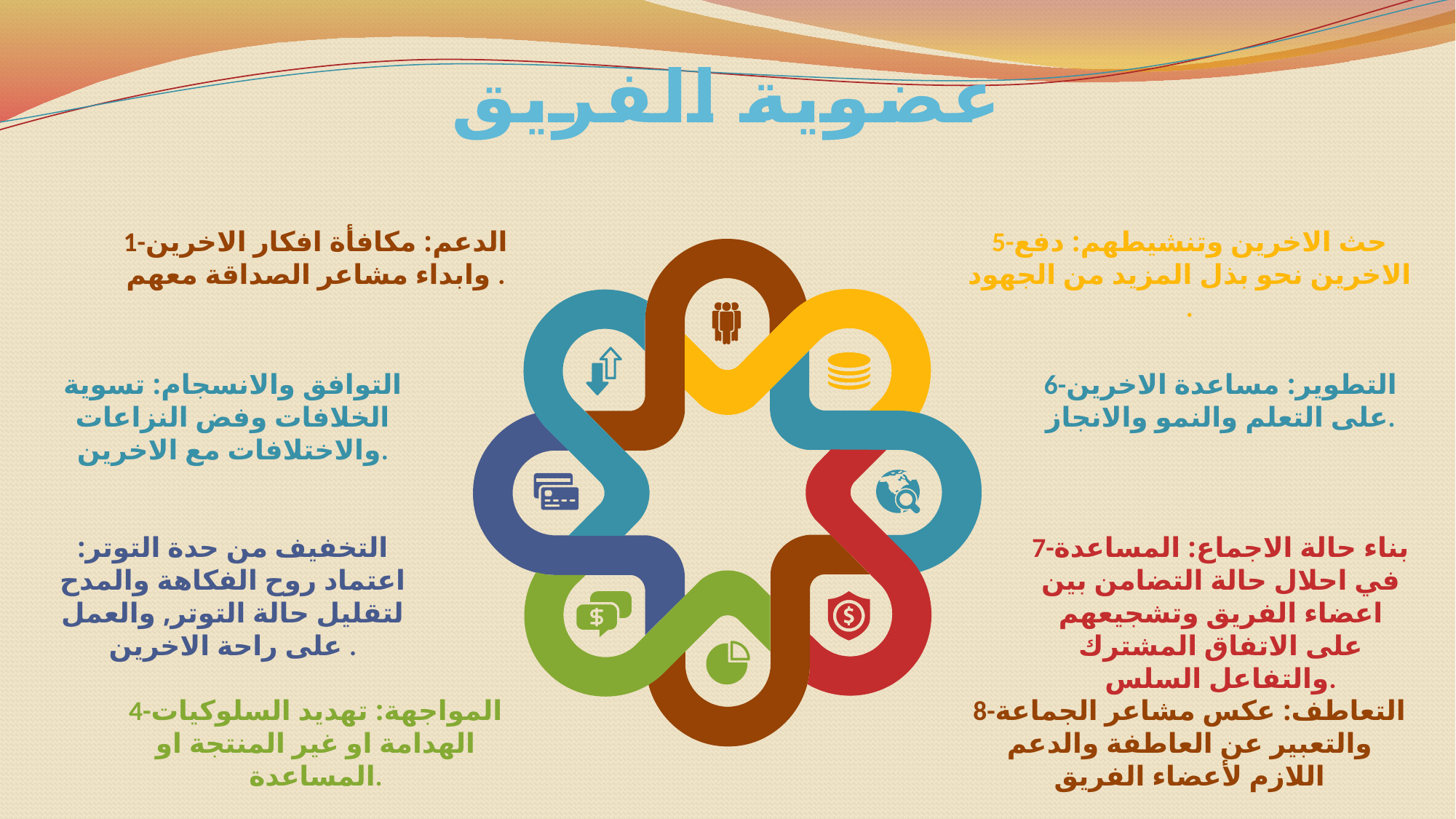

# عضوية الفريق
1-الدعم: مكافأة افكار الاخرين وابداء مشاعر الصداقة معهم .
5-حث الاخرين وتنشيطهم: دفع الاخرين نحو بذل المزيد من الجهود .

التوافق والانسجام: تسوية الخلافات وفض النزاعات والاختلافات مع الاخرين.
6-التطوير: مساعدة الاخرين على التعلم والنمو والانجاز.

التخفيف من حدة التوتر: اعتماد روح الفكاهة والمدح لتقليل حالة التوتر, والعمل على راحة الاخرين .
7-بناء حالة الاجماع: المساعدة في احلال حالة التضامن بين اعضاء الفريق وتشجيعهم على الاتفاق المشترك والتفاعل السلس.

4-المواجهة: تهديد السلوكيات الهدامة او غير المنتجة او المساعدة.
8-التعاطف: عكس مشاعر الجماعة والتعبير عن العاطفة والدعم اللازم لأعضاء الفريق